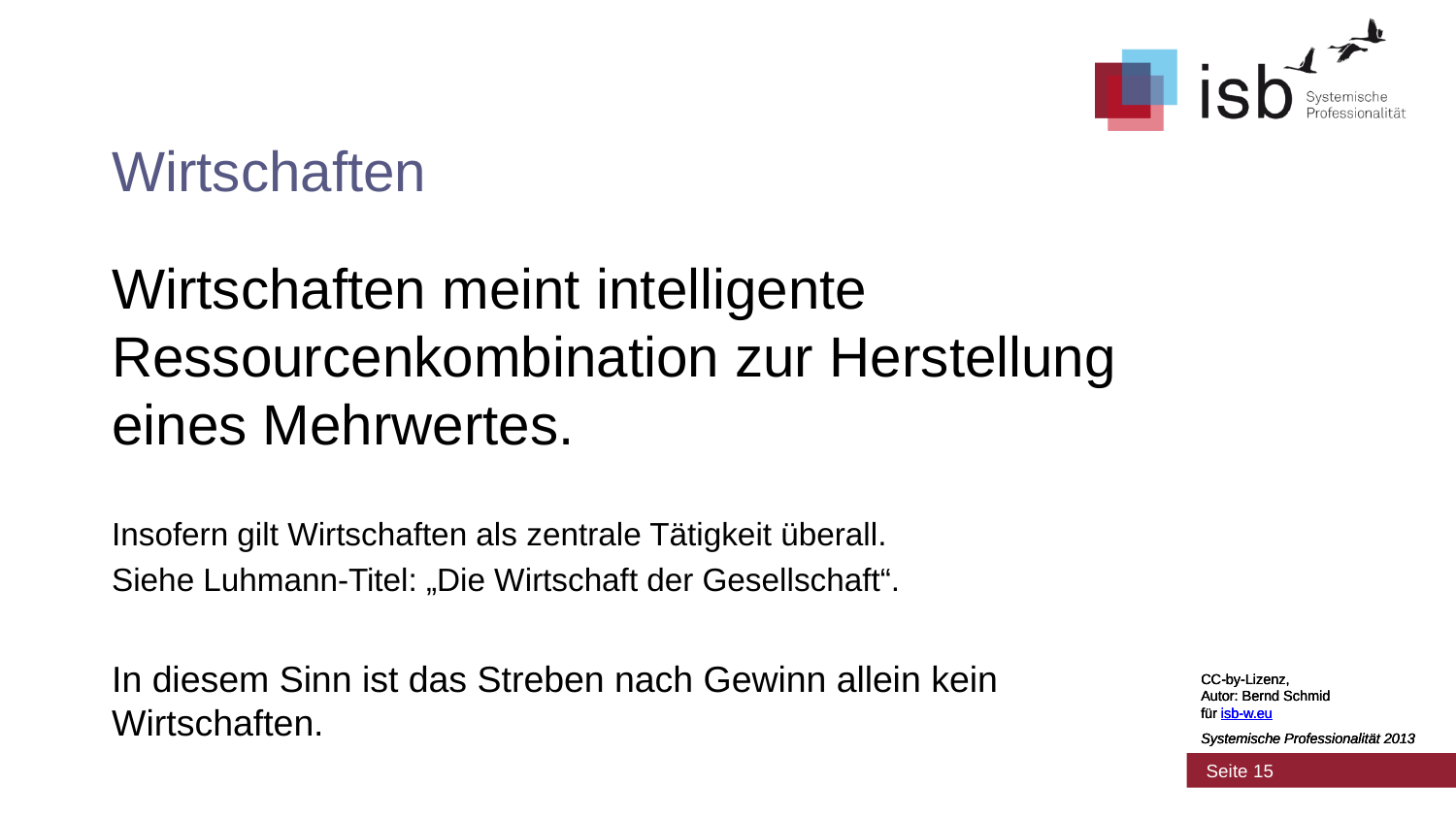

# Wirtschaften

Wirtschaften meint intelligente Ressourcenkombination zur Herstellung eines Mehrwertes.

Insofern gilt Wirtschaften als zentrale Tätigkeit überall.
Siehe Luhmann-Titel: „Die Wirtschaft der Gesellschaft“.

In diesem Sinn ist das Streben nach Gewinn allein kein Wirtschaften.

CC-by-Lizenz,
Autor: Bernd Schmid
für isb-w.eu
Systemische Professionalität 2013

CC-by-Lizenz,
Autor: Bernd Schmid
für isb-w.eu
Systemische Professionalität 2013
 Seite 15